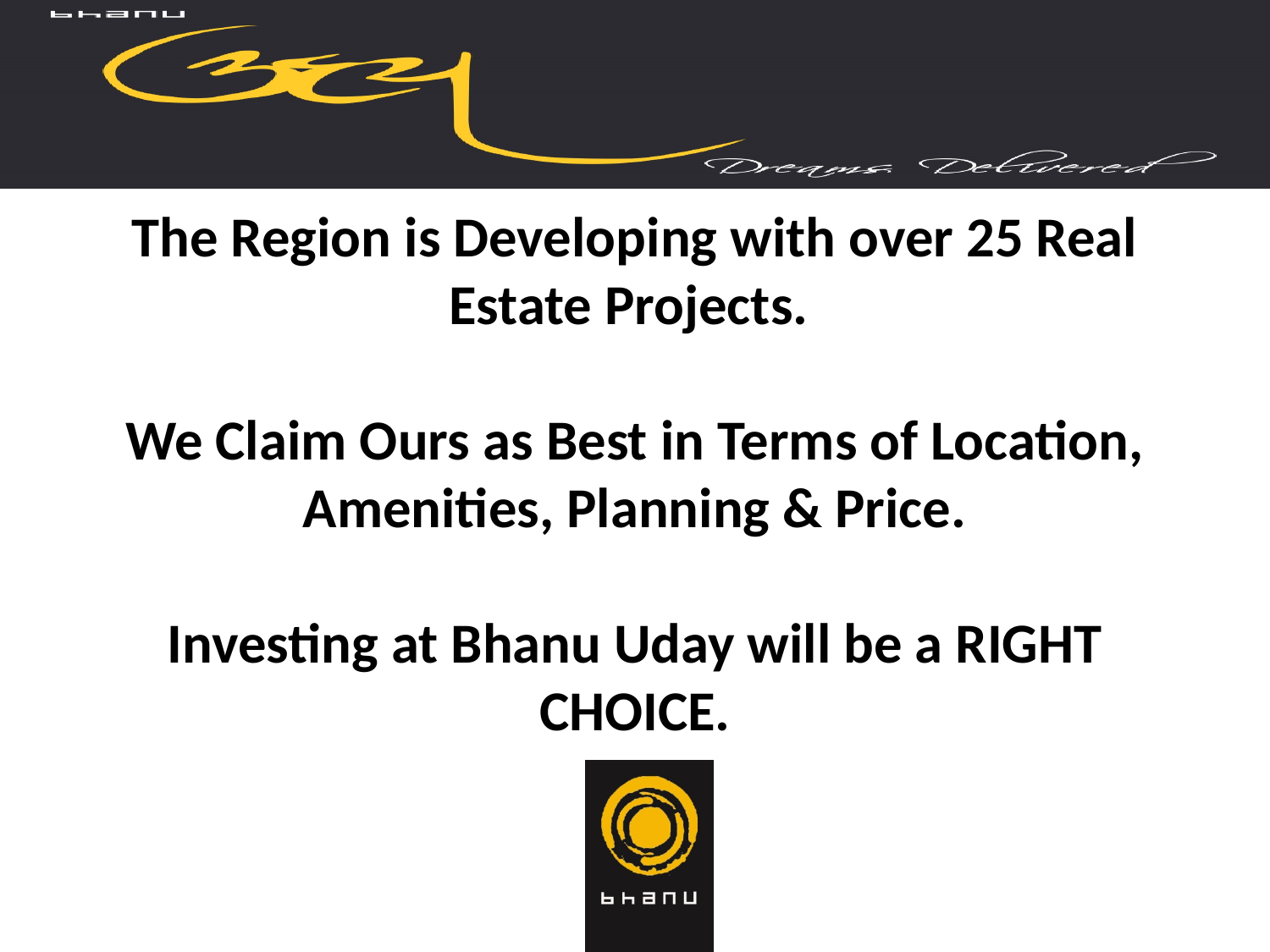

# The Region is Developing with over 25 Real Estate Projects. We Claim Ours as Best in Terms of Location, Amenities, Planning & Price.   Investing at Bhanu Uday will be a RIGHT CHOICE.